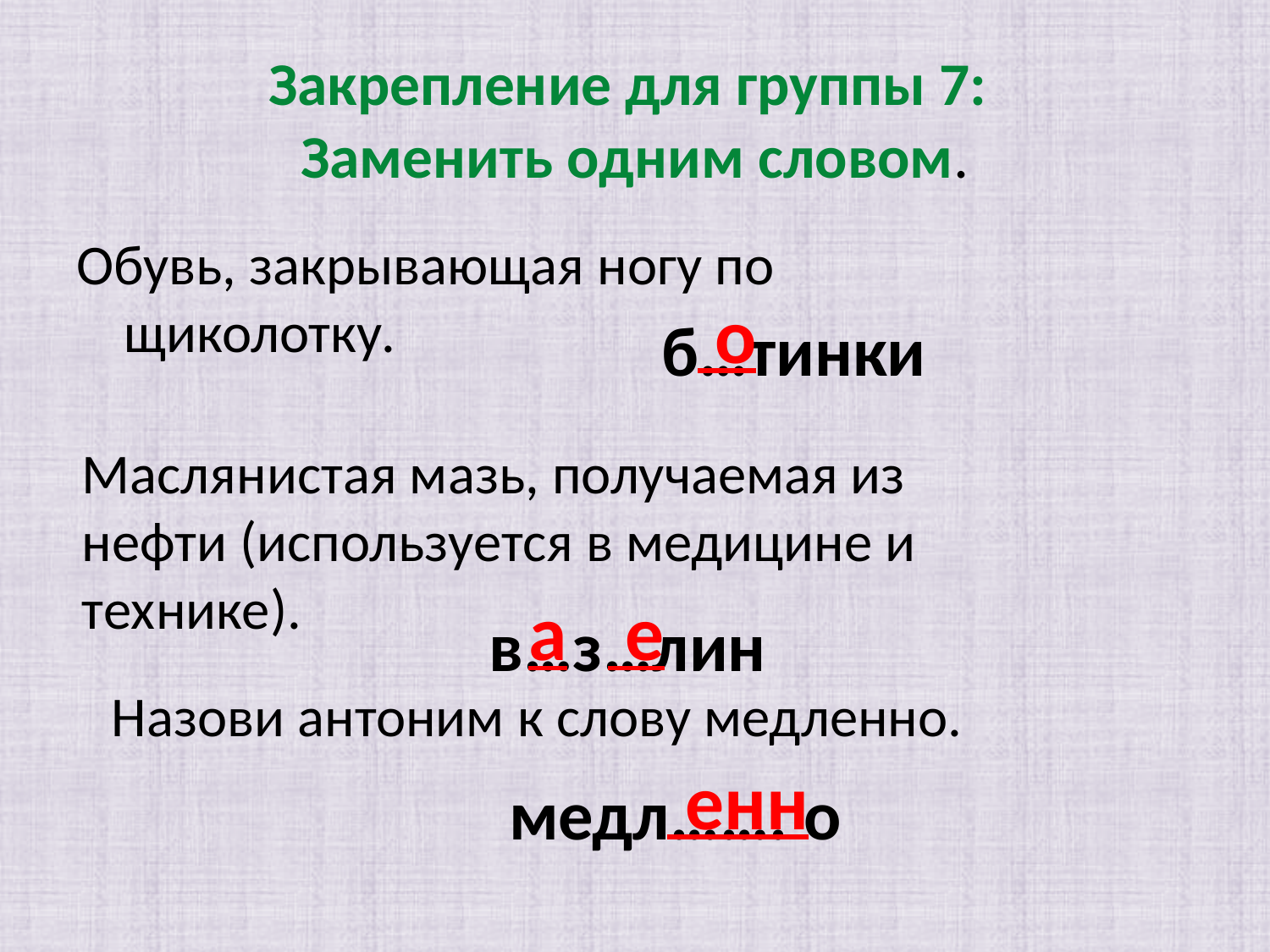

# Закрепление для группы 7: Заменить одним словом.
Обувь, закрывающая ногу по щиколотку.
 о
б…тинки

Маслянистая мазь, получаемая из нефти (используется в медицине и технике).

в…з…лин

а
 е
Назови антоним к слову медленно.
медл……. о

 енн